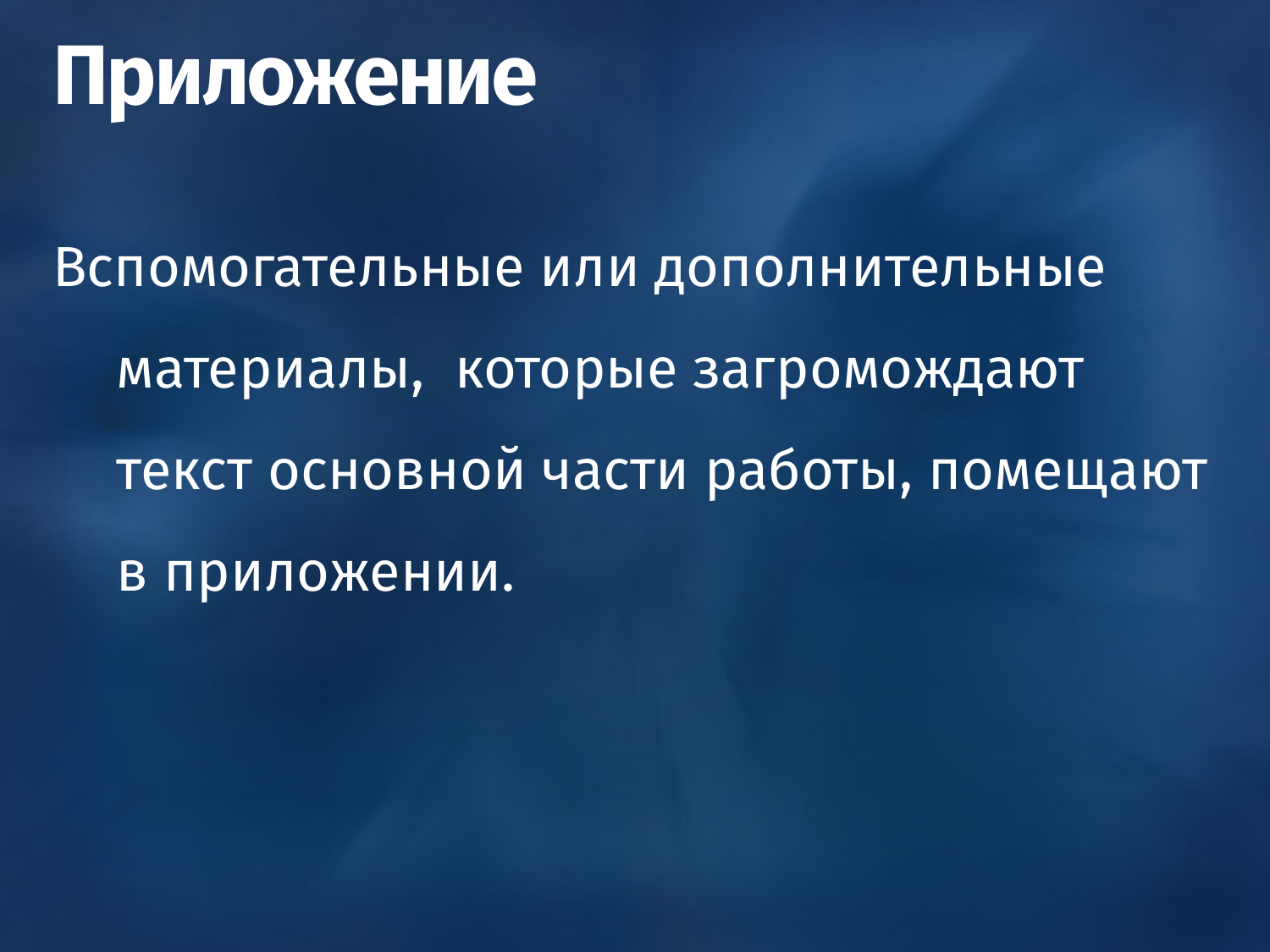

# Приложение
Вспомогательные или дополнительные материалы,  которые загромождают текст основной части работы, помещают в приложении.